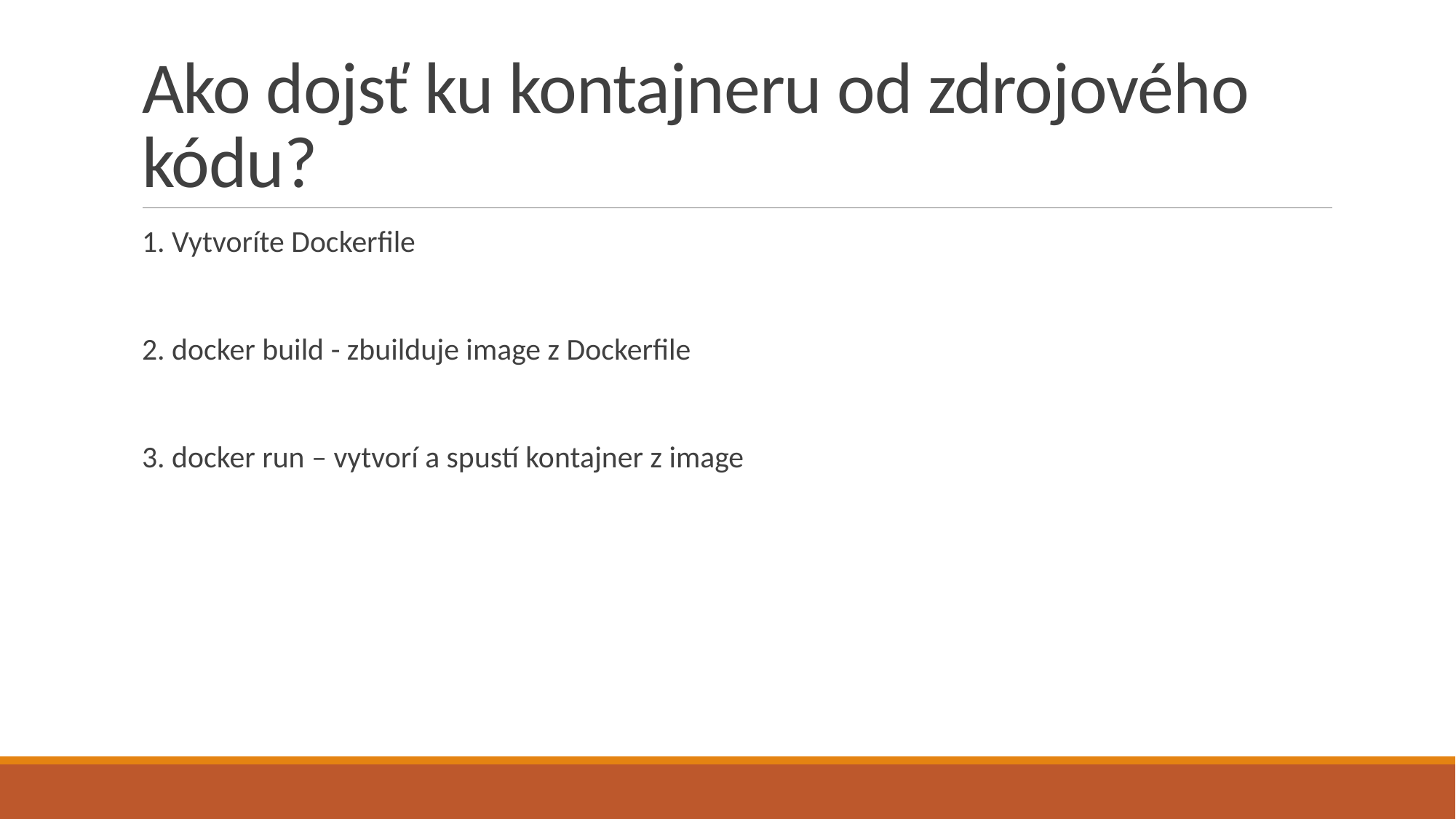

# Ako dojsť ku kontajneru od zdrojového kódu?
1. Vytvoríte Dockerfile

2. docker build - zbuilduje image z Dockerfile

3. docker run – vytvorí a spustí kontajner z image